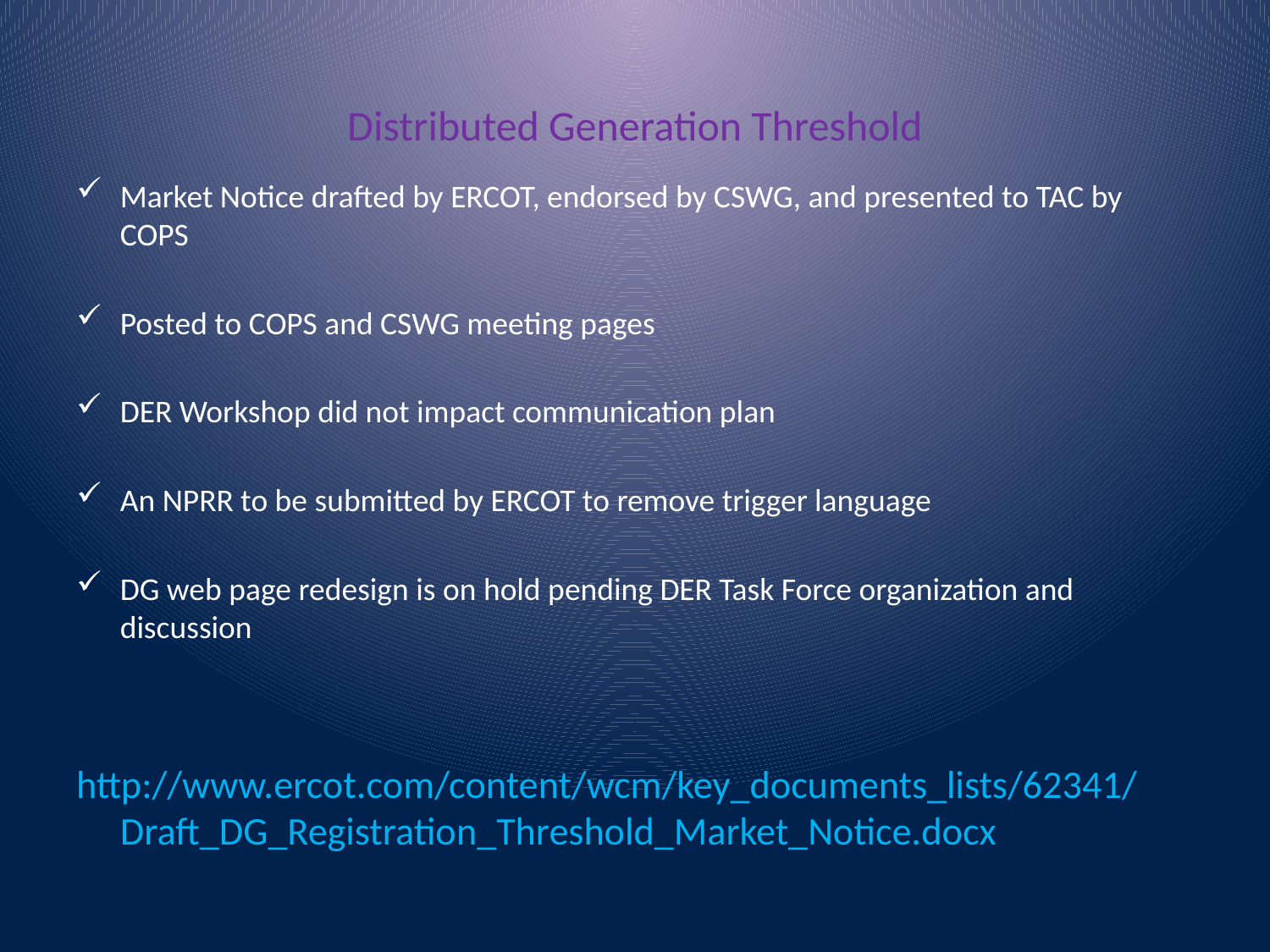

# Distributed Generation Threshold
Market Notice drafted by ERCOT, endorsed by CSWG, and presented to TAC by COPS

Posted to COPS and CSWG meeting pages

DER Workshop did not impact communication plan

An NPRR to be submitted by ERCOT to remove trigger language

DG web page redesign is on hold pending DER Task Force organization and discussion

http://www.ercot.com/content/wcm/key_documents_lists/62341/Draft_DG_Registration_Threshold_Market_Notice.docx